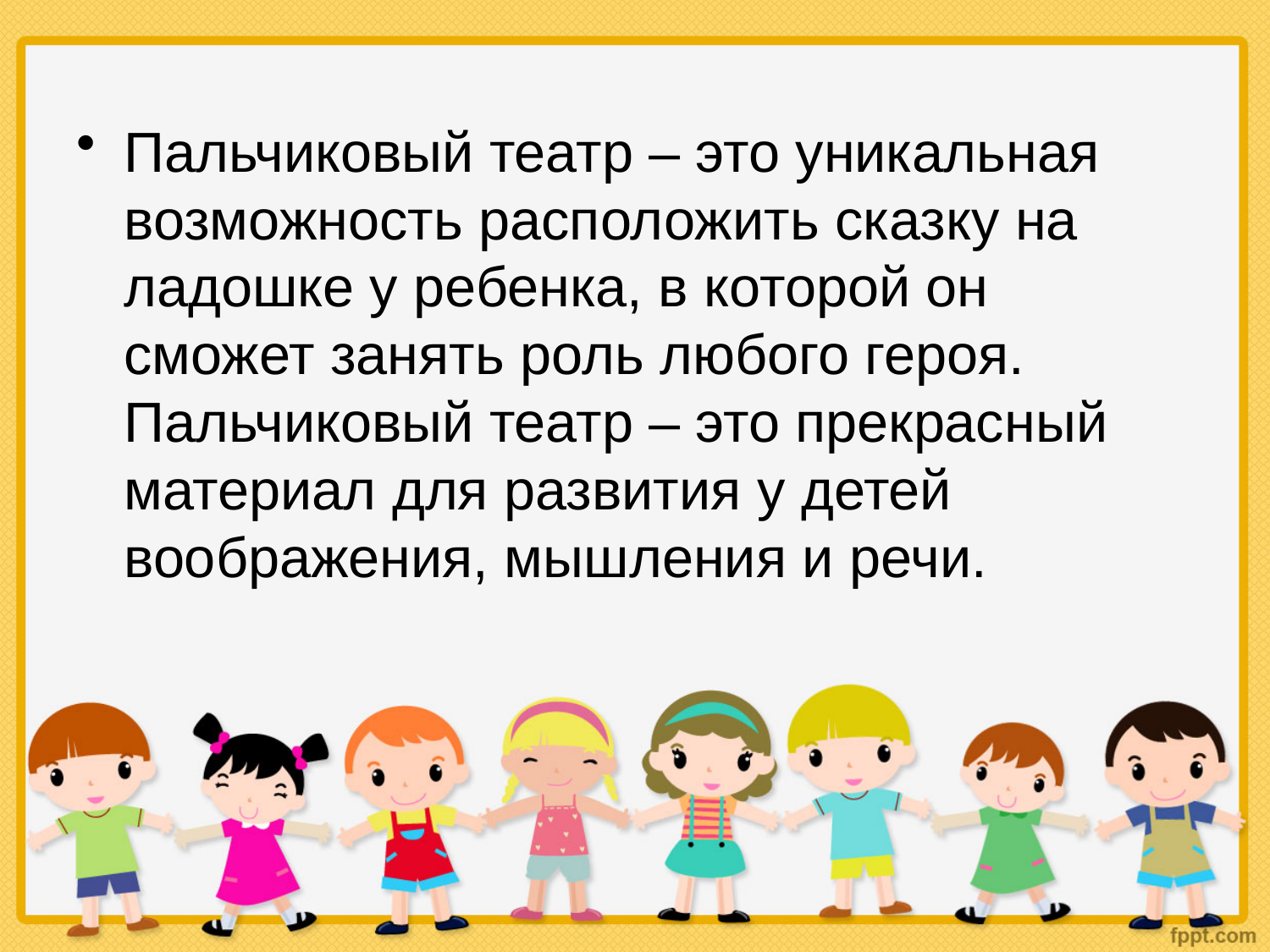

Пальчиковый театр – это уникальная возможность расположить сказку на ладошке у ребенка, в которой он сможет занять роль любого героя. Пальчиковый театр – это прекрасный материал для развития у детей воображения, мышления и речи.